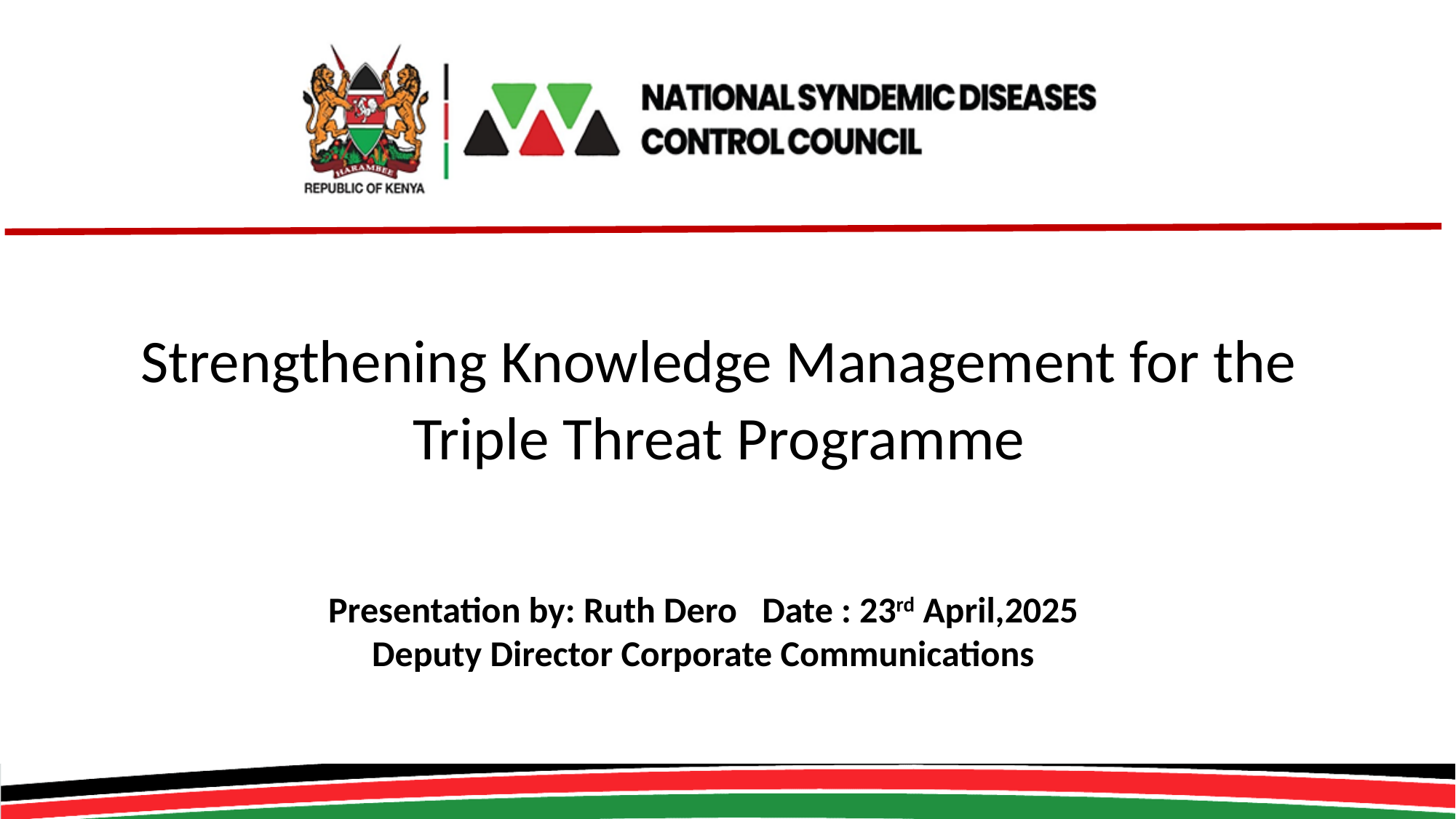

# Strengthening Knowledge Management for the Triple Threat Programme

Presentation by: Ruth Dero   Date : 23rd April,2025
Deputy Director Corporate Communications